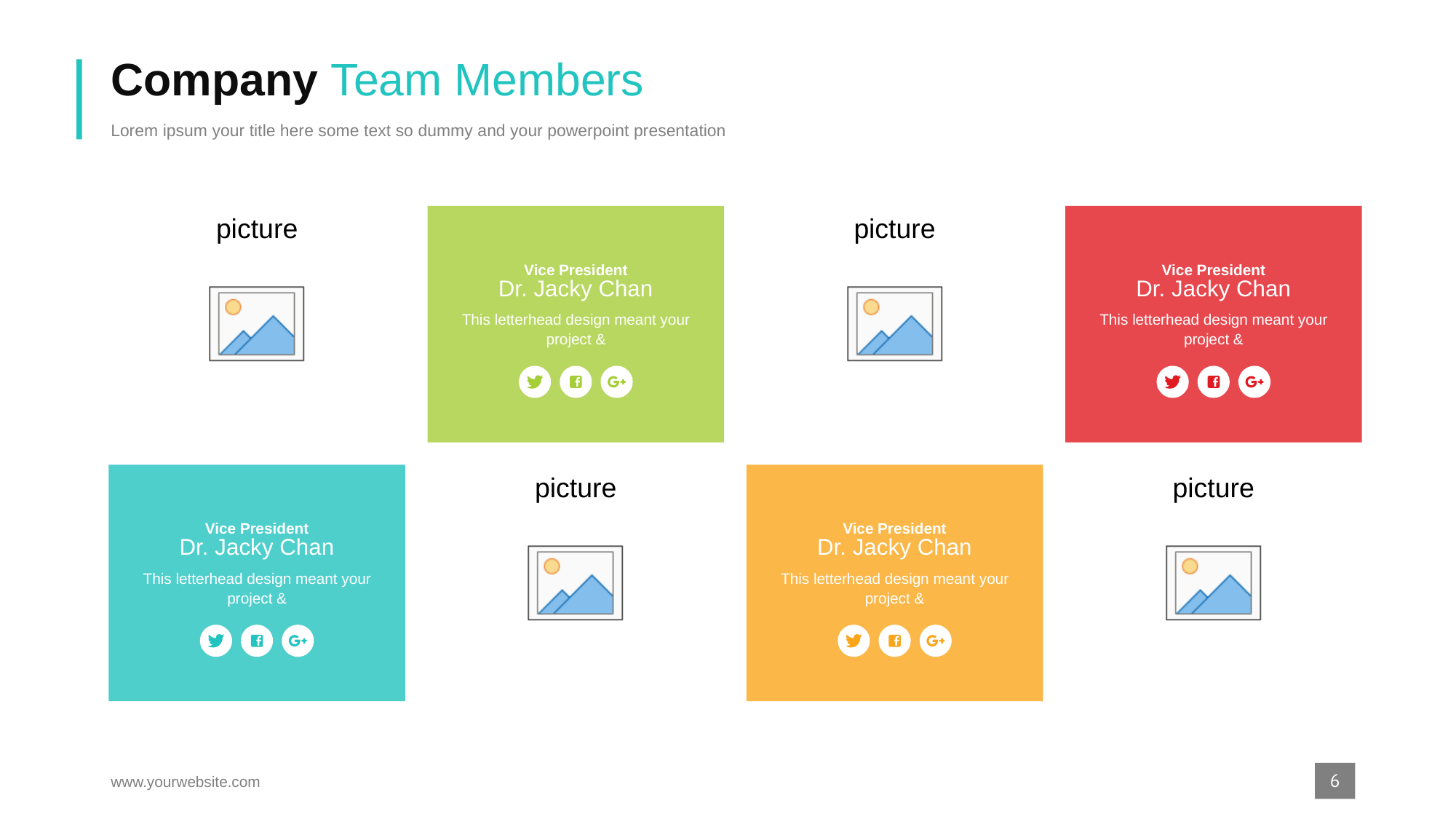

# Company Team Members

Lorem ipsum your title here some text so dummy and your powerpoint presentation

Vice President
Dr. Jacky Chan
This letterhead design meant your project &

Vice President
Dr. Jacky Chan
This letterhead design meant your project &

Vice President
Dr. Jacky Chan
This letterhead design meant your project &

Vice President
Dr. Jacky Chan
This letterhead design meant your project &

6
www.yourwebsite.com